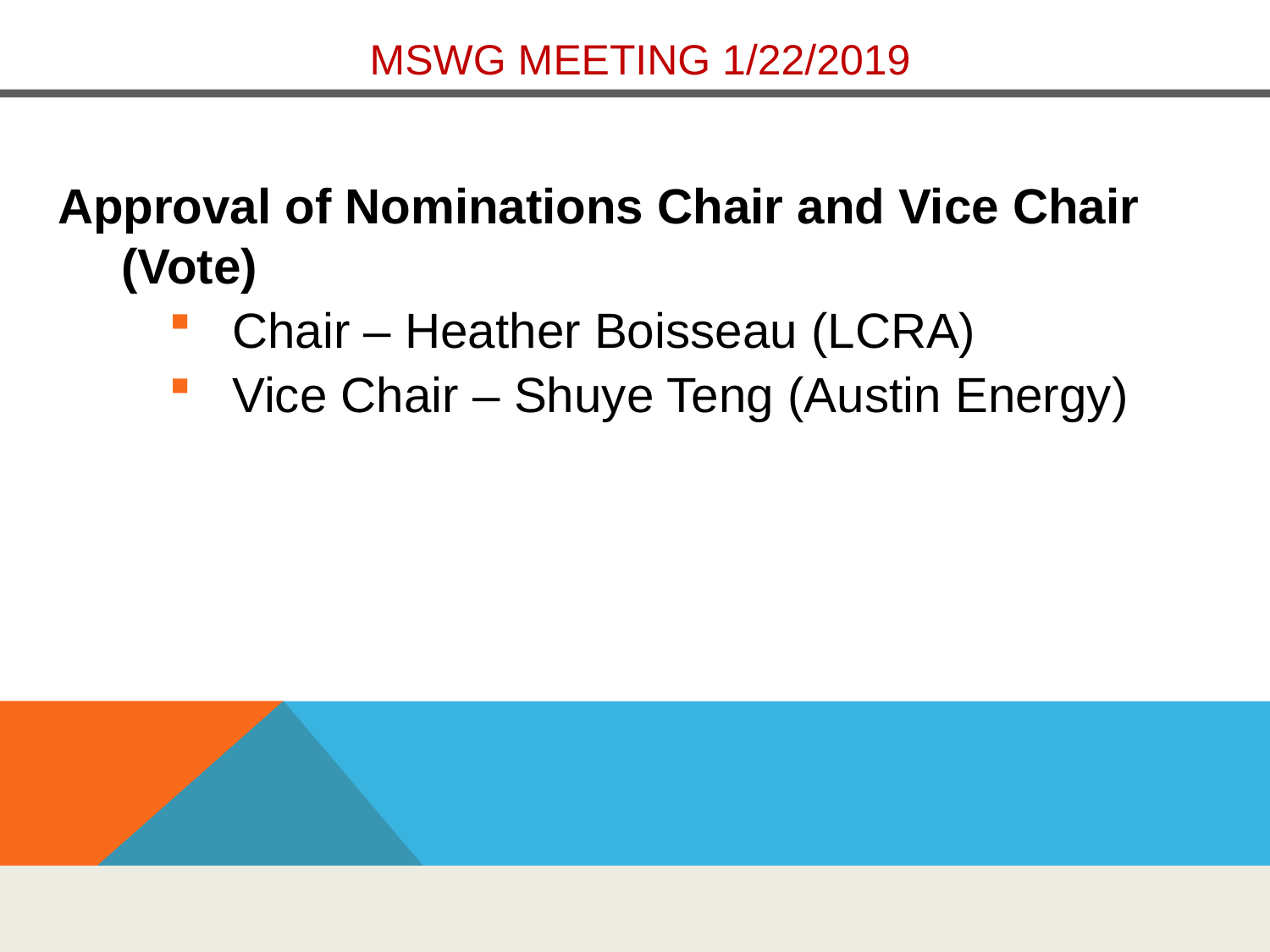

# MSWG Meeting 1/22/2019

Approval of Nominations Chair and Vice Chair (Vote)
Chair – Heather Boisseau (LCRA)
Vice Chair – Shuye Teng (Austin Energy)